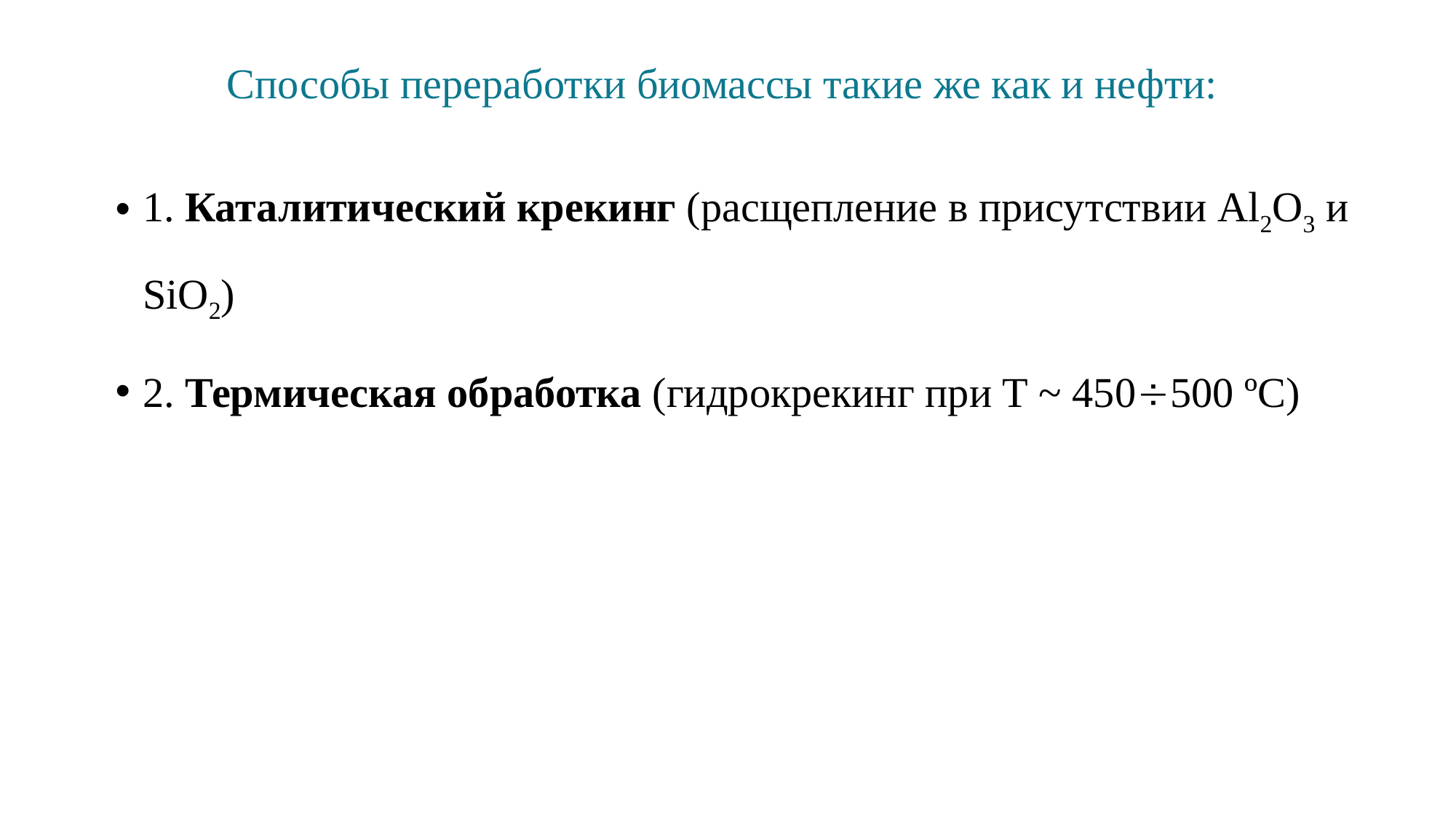

# Способы переработки биомассы такие же как и нефти:
1. Каталитический крекинг (расщепление в присутствии Al2O3 и SiO2)
2. Термическая обработка (гидрокрекинг при Т ~ 450÷500 ºС)